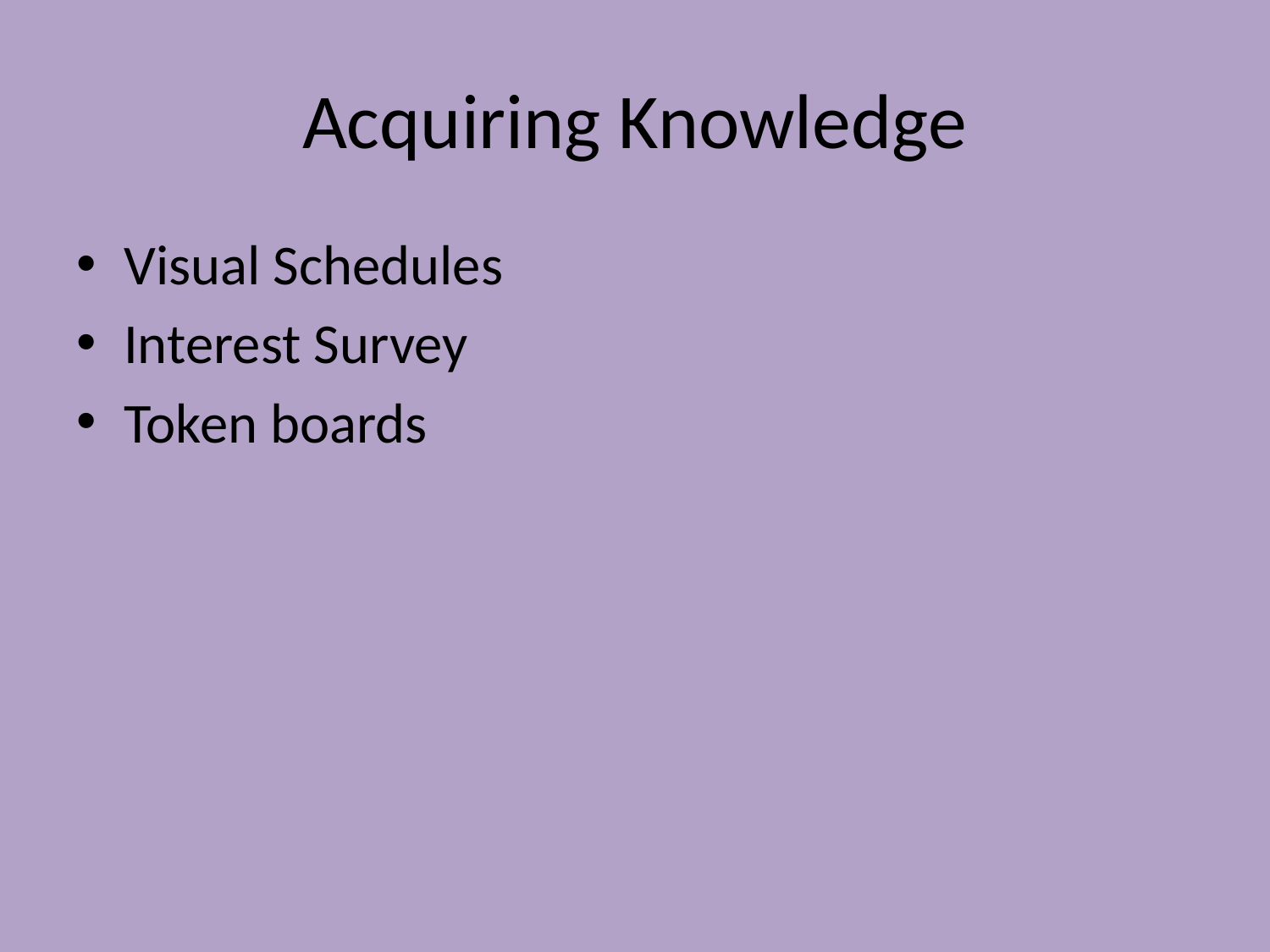

# Acquiring Knowledge
Visual Schedules
Interest Survey
Token boards